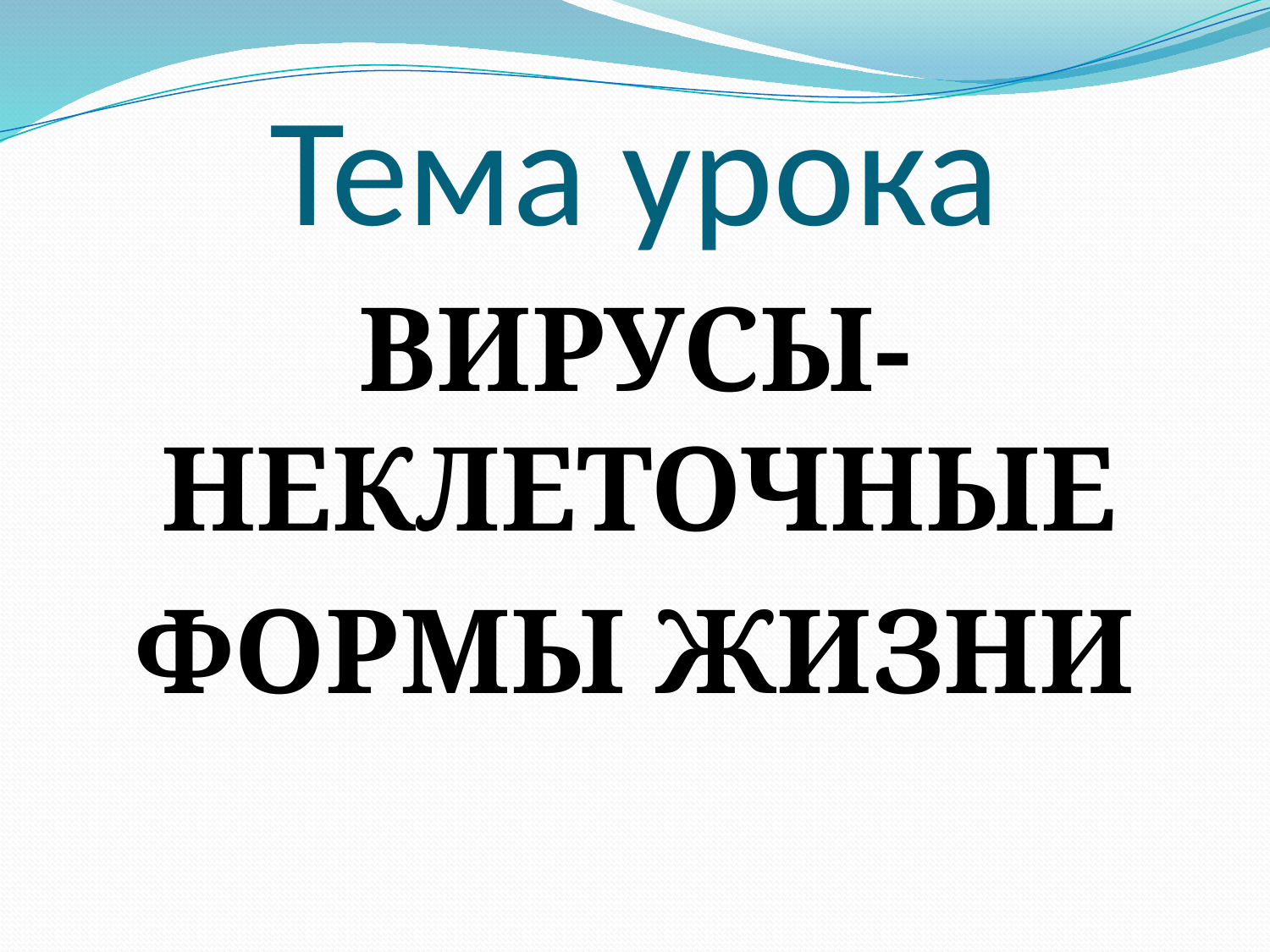

# Тема урока
ВИРУСЫ- НЕКЛЕТОЧНЫЕ
ФОРМЫ ЖИЗНИ